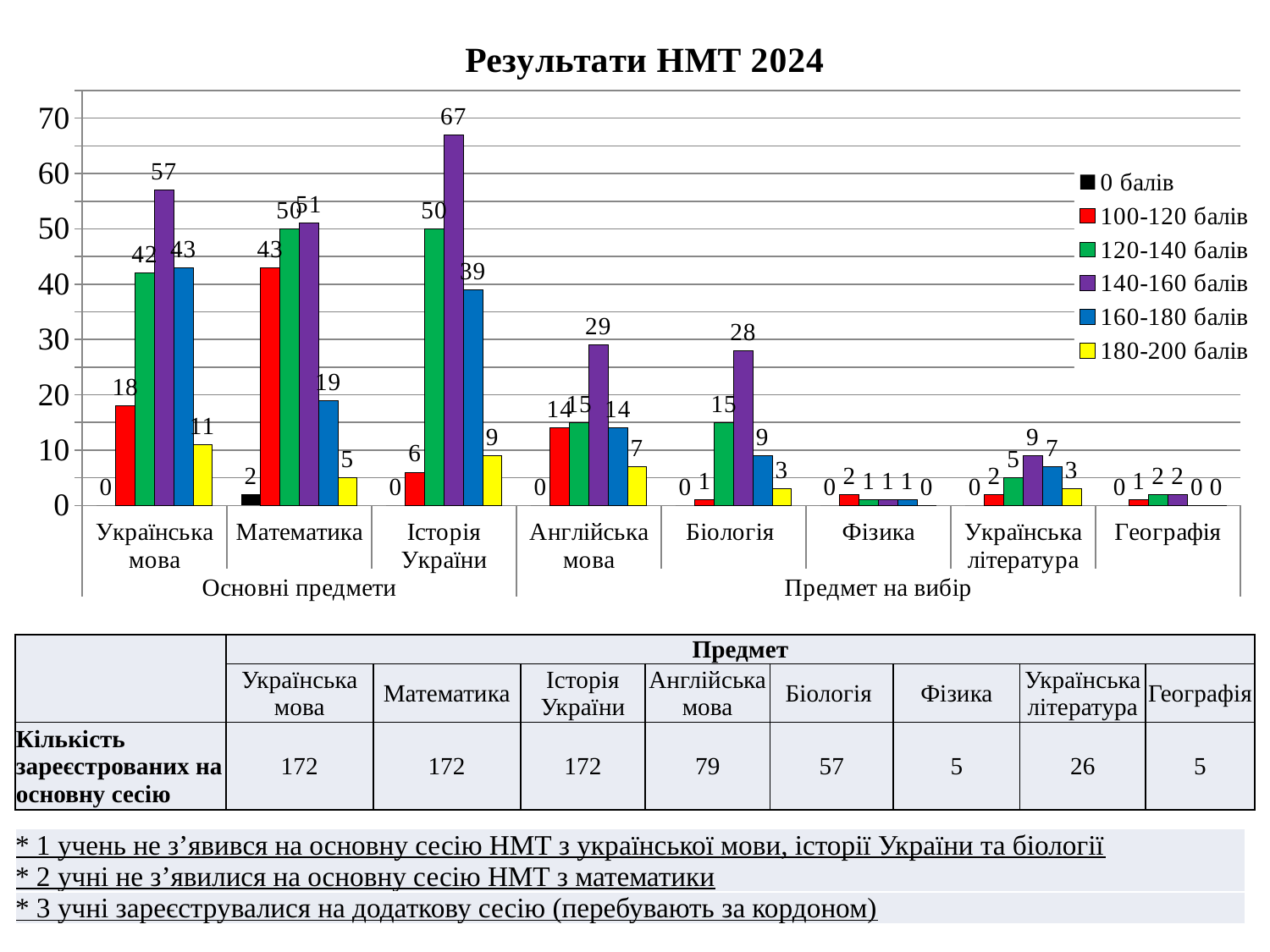

### Chart: Результати НМТ 2024

| Category | 0 балів | 100-120 балів | 120-140 балів | 140-160 балів | 160-180 балів | 180-200 балів |
|---|---|---|---|---|---|---|
| Українська мова | 0.0 | 18.0 | 42.0 | 57.0 | 43.0 | 11.0 |
| Математика | 2.0 | 43.0 | 50.0 | 51.0 | 19.0 | 5.0 |
| Історія України | 0.0 | 6.0 | 50.0 | 67.0 | 39.0 | 9.0 |
| Англійська мова | 0.0 | 14.0 | 15.0 | 29.0 | 14.0 | 7.0 |
| Біологія  | 0.0 | 1.0 | 15.0 | 28.0 | 9.0 | 3.0 |
| Фізика | 0.0 | 2.0 | 1.0 | 1.0 | 1.0 | 0.0 |
| Українська література | 0.0 | 2.0 | 5.0 | 9.0 | 7.0 | 3.0 |
| Географія | 0.0 | 1.0 | 2.0 | 2.0 | 0.0 | 0.0 |
|  | Предмет |  |  |  |  |  |  |  |
| --- | --- | --- | --- | --- | --- | --- | --- | --- |
|  | Українська мова | Математика | Історія України | Англійська мова | Біологія | Фізика | Українська література | Географія |
| Кількість зареєстрованих на основну сесію | 172 | 172 | 172 | 79 | 57 | 5 | 26 | 5 |
| \* 1 учень не з’явився на основну сесію НМТ з української мови, історії України та біології \* 2 учні не з’явилися на основну сесію НМТ з математики |
| --- |
| \* 3 учні зареєструвалися на додаткову сесію (перебувають за кордоном) |